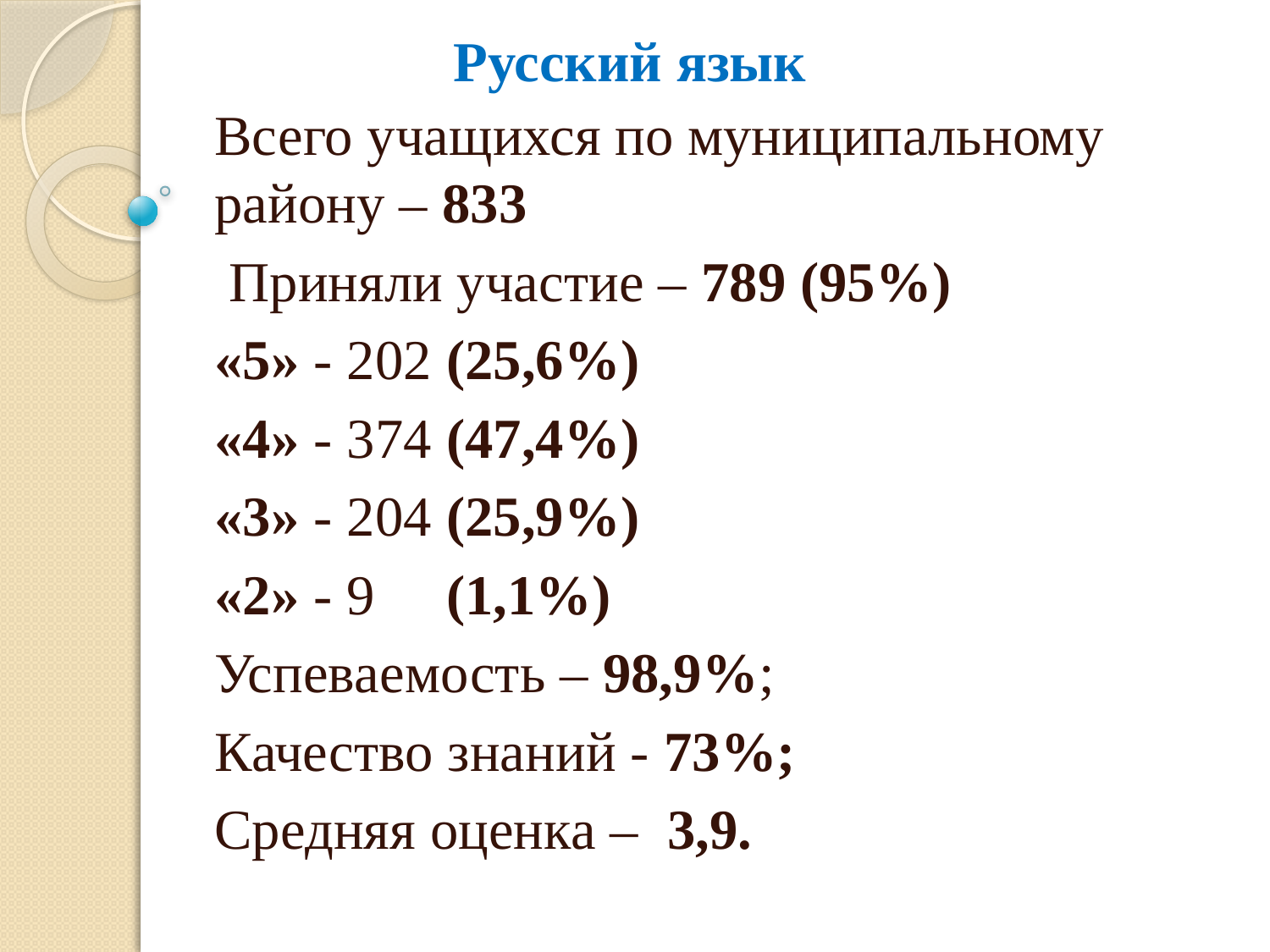

# Русский язык
Всего учащихся по муниципальному району – 833
 Приняли участие – 789 (95%)
«5» - 202 (25,6%)
«4» - 374 (47,4%)
«3» - 204 (25,9%)
«2» - 9     (1,1%)
Успеваемость – 98,9%;
Качество знаний - 73%;
Средняя оценка –  3,9.